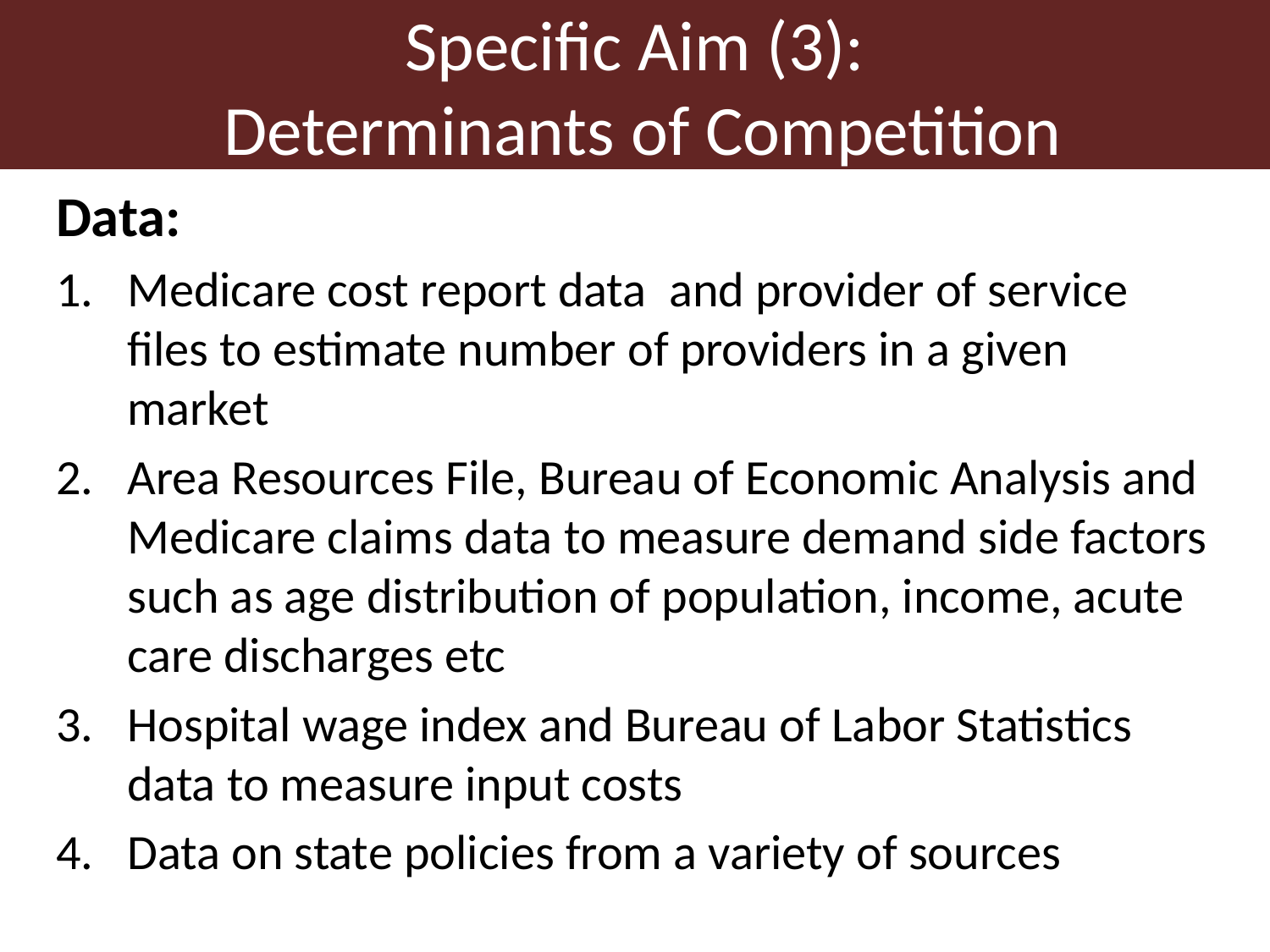

# Specific Aim (3): Determinants of Competition
Data:
Medicare cost report data  and provider of service files to estimate number of providers in a given market
Area Resources File, Bureau of Economic Analysis and Medicare claims data to measure demand side factors such as age distribution of population, income, acute care discharges etc
Hospital wage index and Bureau of Labor Statistics data to measure input costs
Data on state policies from a variety of sources